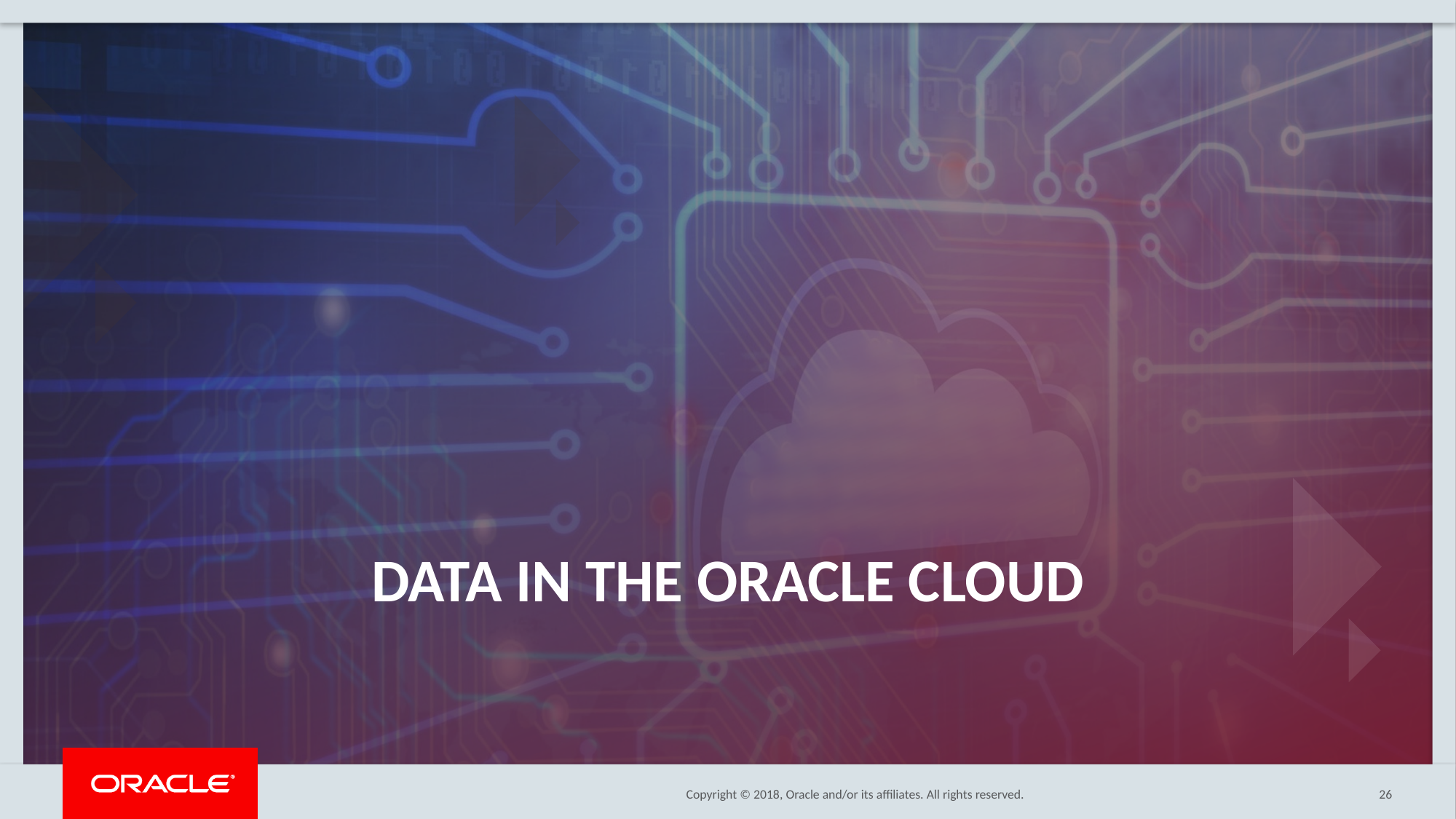

# DATA IN THE ORACLE CLOUD
26